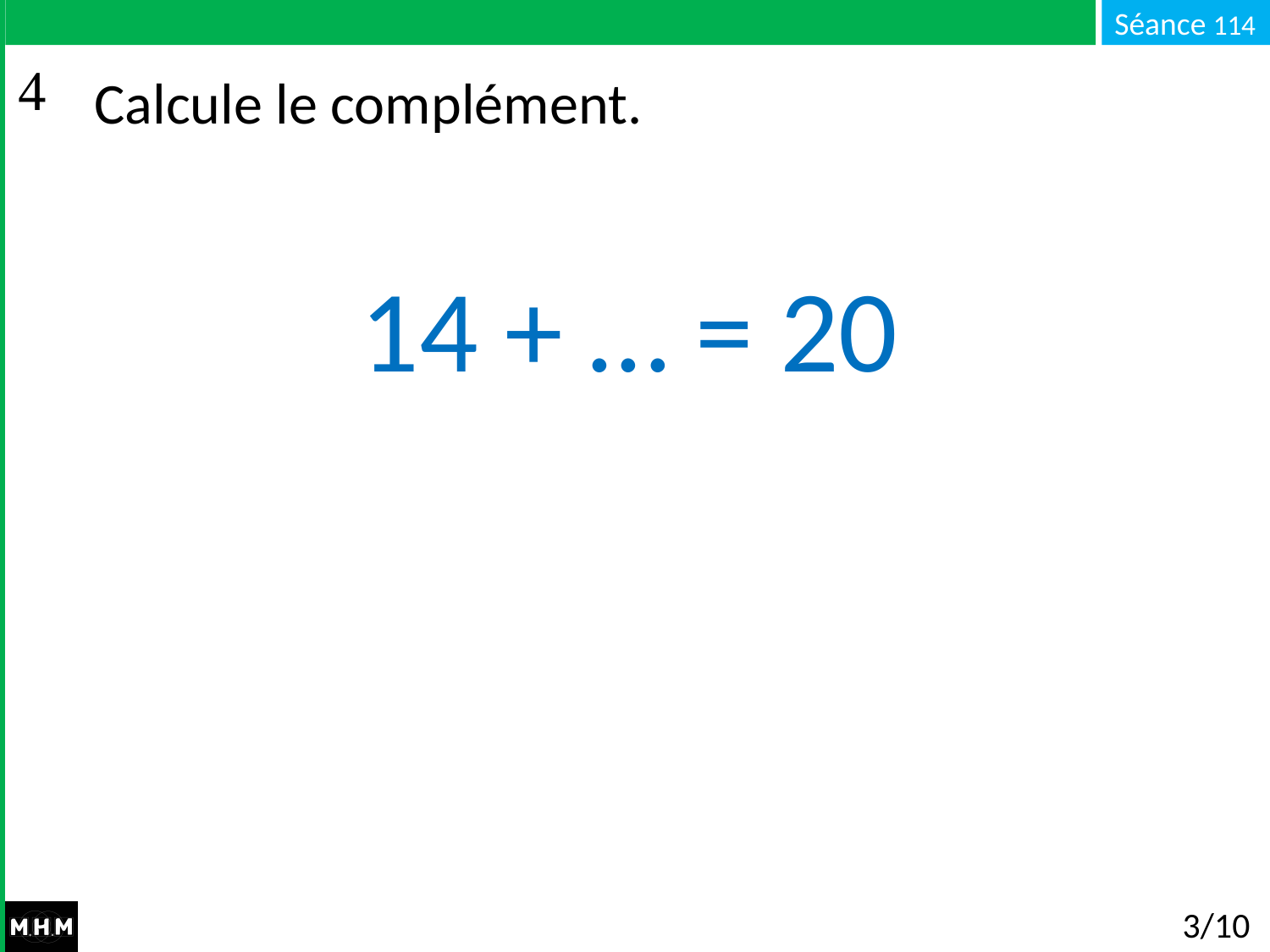

# Calcule le complément.
14 + … = 20
3/10